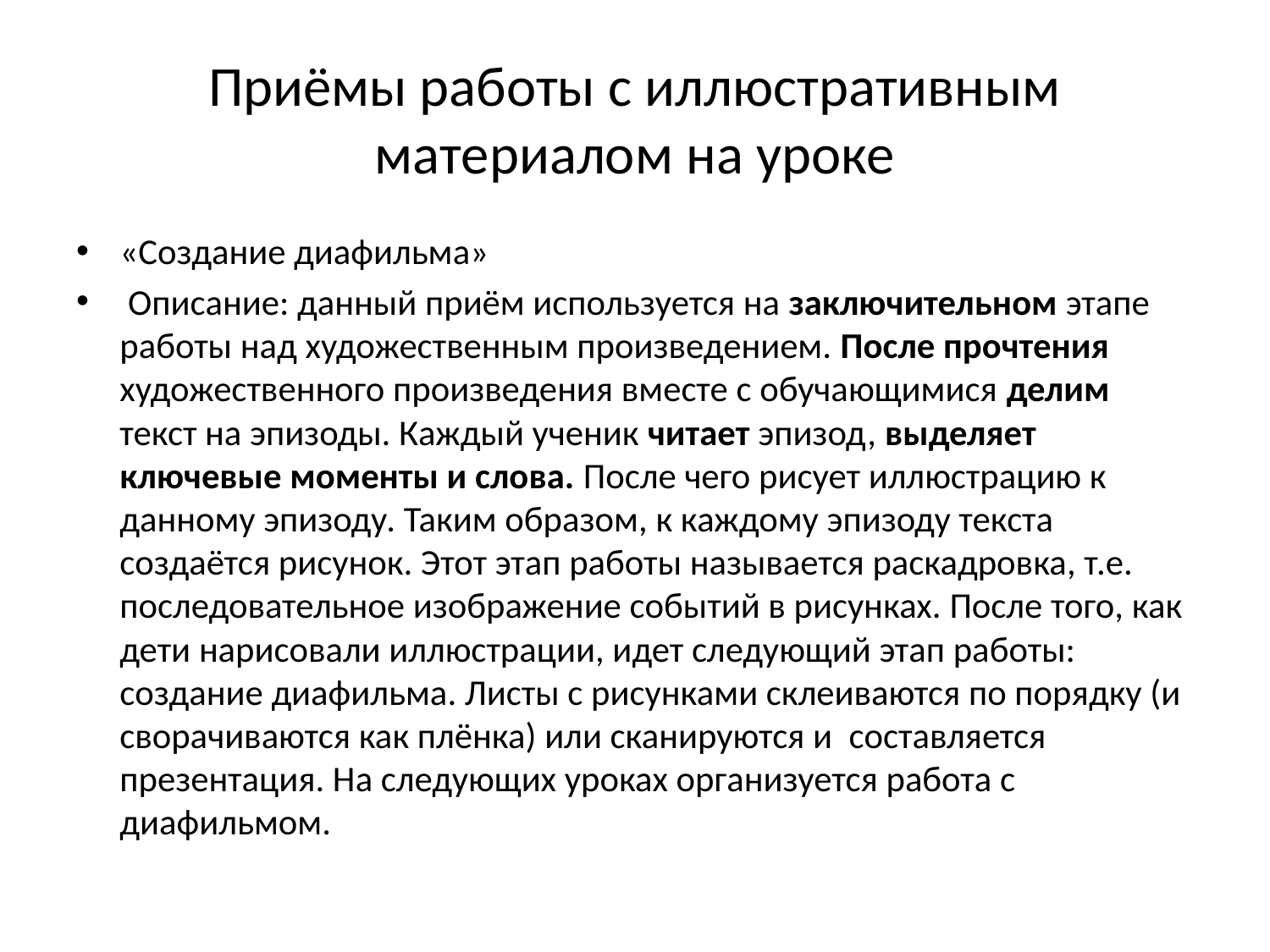

# Приёмы работы с иллюстративным материалом на уроке
«Создание диафильма»
 Описание: данный приём используется на заключительном этапе работы над художественным произведением. После прочтения художественного произведения вместе с обучающимися делим текст на эпизоды. Каждый ученик читает эпизод, выделяет ключевые моменты и слова. После чего рисует иллюстрацию к данному эпизоду. Таким образом, к каждому эпизоду текста создаётся рисунок. Этот этап работы называется раскадровка, т.е. последовательное изображение событий в рисунках. После того, как дети нарисовали иллюстрации, идет следующий этап работы: создание диафильма. Листы с рисунками склеиваются по порядку (и сворачиваются как плёнка) или сканируются и  составляется презентация. На следующих уроках организуется работа с диафильмом.